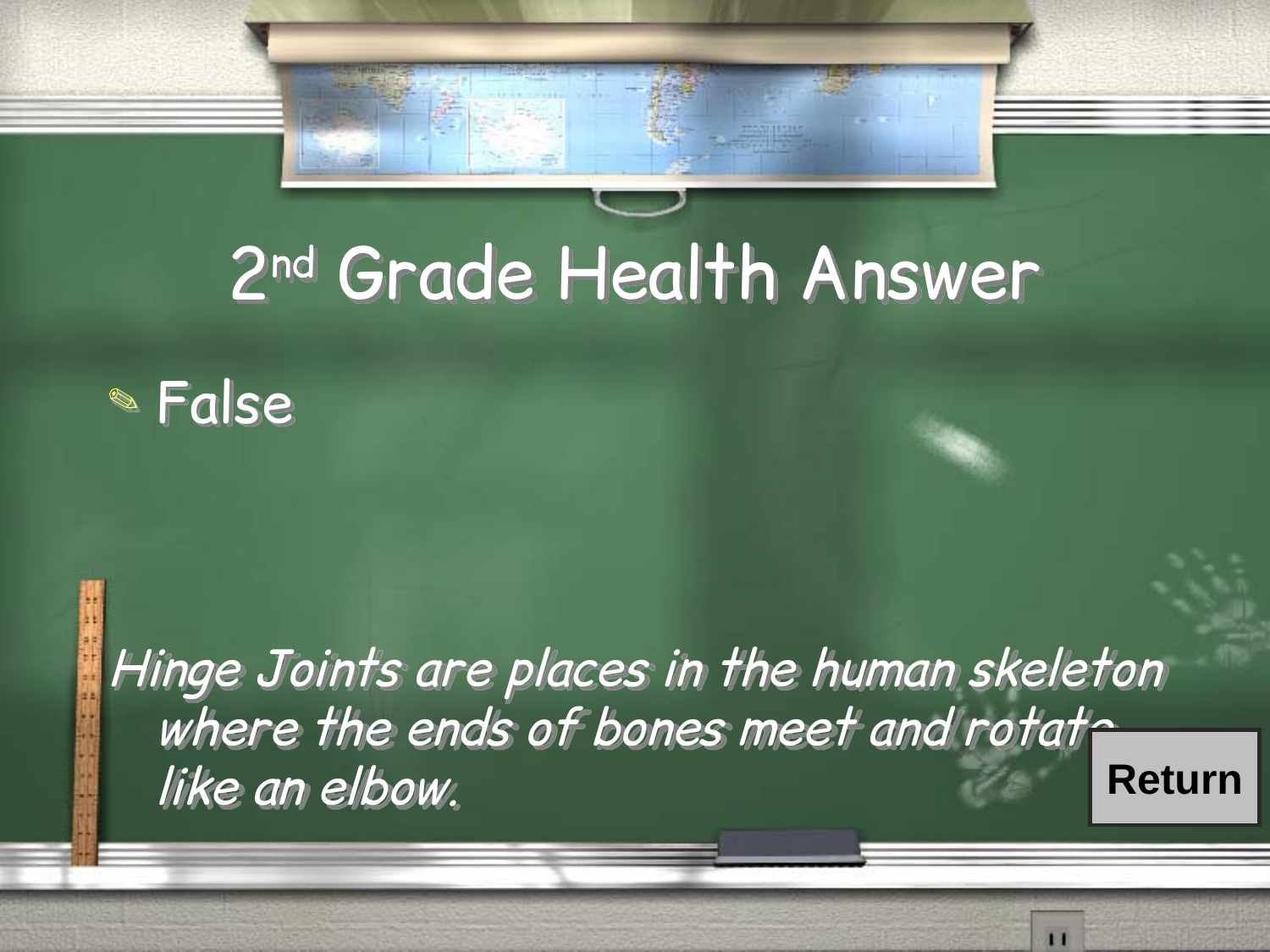

# 2nd Grade Health Answer
False

Hinge Joints are places in the human skeleton where the ends of bones meet and rotate, like an elbow.
Return